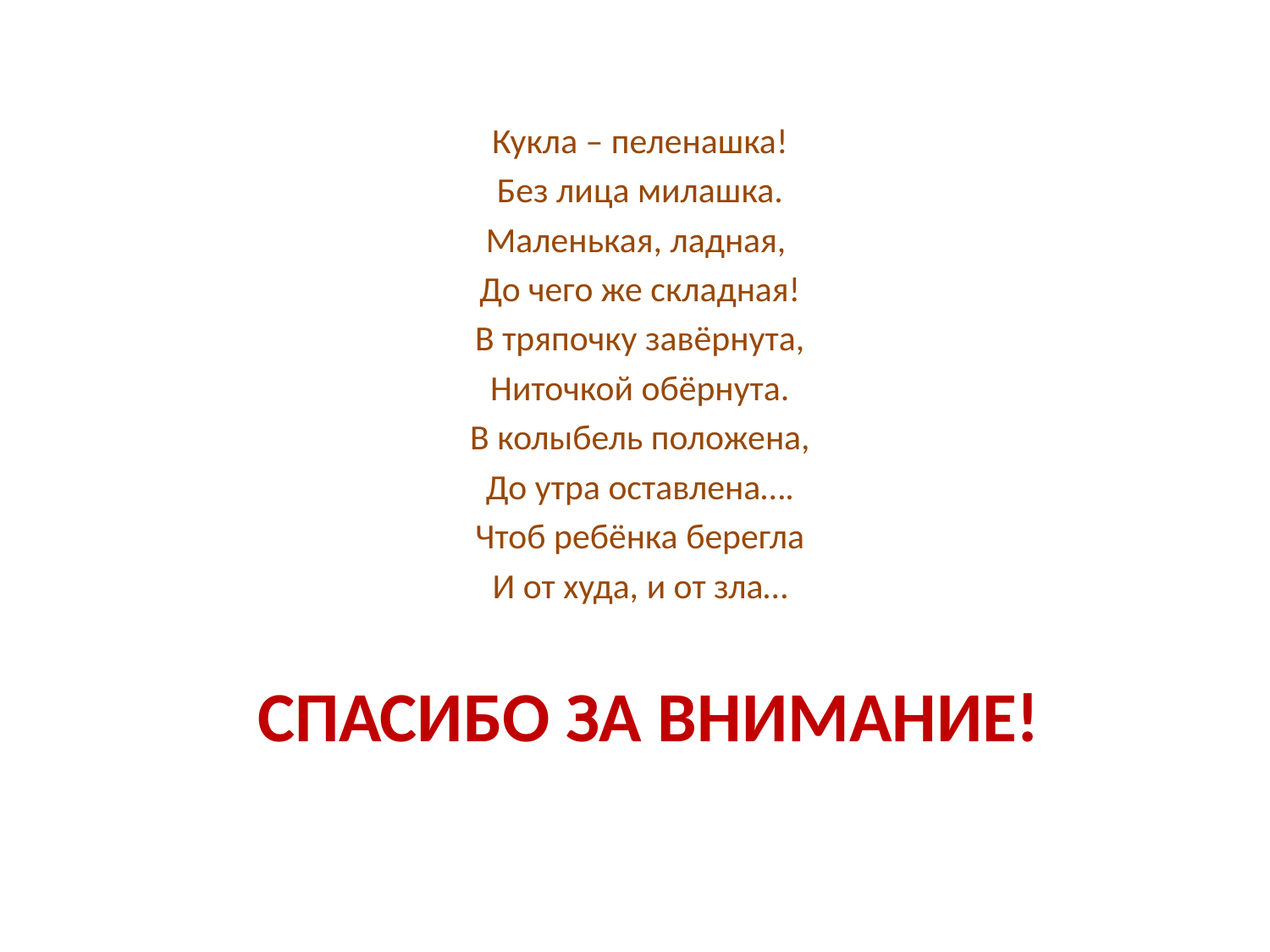

Кукла – пеленашка!
Без лица милашка.
Маленькая, ладная,
До чего же складная!
В тряпочку завёрнута,
Ниточкой обёрнута.
В колыбель положена,
До утра оставлена….
Чтоб ребёнка берегла
И от худа, и от зла…
# СПАСИБО ЗА ВНИМАНИЕ!